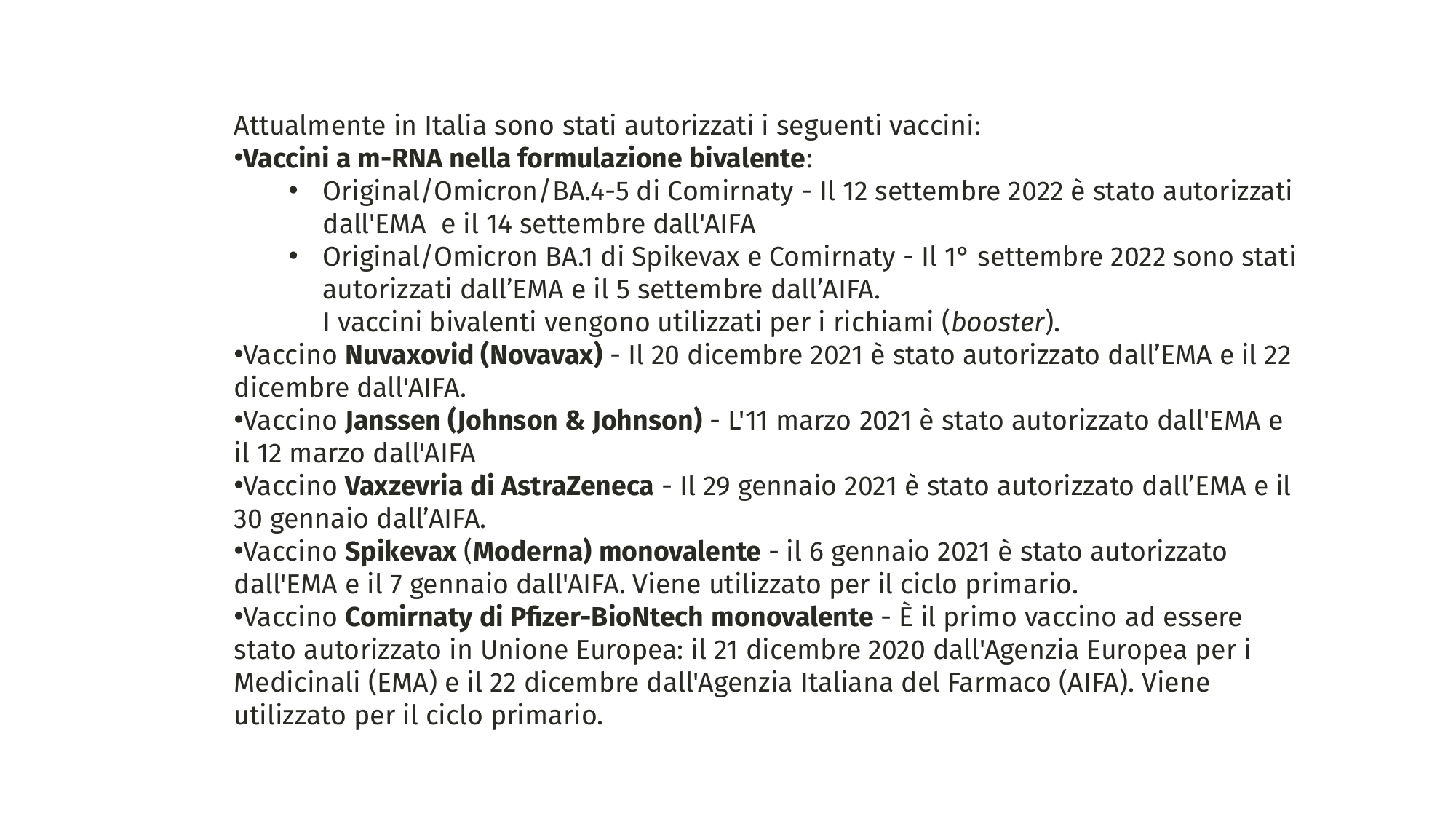

Attualmente in Italia sono stati autorizzati i seguenti vaccini:
Vaccini a m-RNA nella formulazione bivalente:
Original/Omicron/BA.4-5 di Comirnaty - Il 12 settembre 2022 è stato autorizzati dall'EMA  e il 14 settembre dall'AIFA
Original/Omicron BA.1 di Spikevax e Comirnaty - Il 1° settembre 2022 sono stati autorizzati dall’EMA e il 5 settembre dall’AIFA.
I vaccini bivalenti vengono utilizzati per i richiami (booster).
Vaccino Nuvaxovid (Novavax) - Il 20 dicembre 2021 è stato autorizzato dall’EMA e il 22 dicembre dall'AIFA.
Vaccino Janssen (Johnson & Johnson) - L'11 marzo 2021 è stato autorizzato dall'EMA e il 12 marzo dall'AIFA
Vaccino Vaxzevria di AstraZeneca - Il 29 gennaio 2021 è stato autorizzato dall’EMA e il 30 gennaio dall’AIFA.
Vaccino Spikevax (Moderna) monovalente - il 6 gennaio 2021 è stato autorizzato dall'EMA e il 7 gennaio dall'AIFA. Viene utilizzato per il ciclo primario.
Vaccino Comirnaty di Pfizer-BioNtech monovalente - È il primo vaccino ad essere stato autorizzato in Unione Europea: il 21 dicembre 2020 dall'Agenzia Europea per i Medicinali (EMA) e il 22 dicembre dall'Agenzia Italiana del Farmaco (AIFA). Viene utilizzato per il ciclo primario.